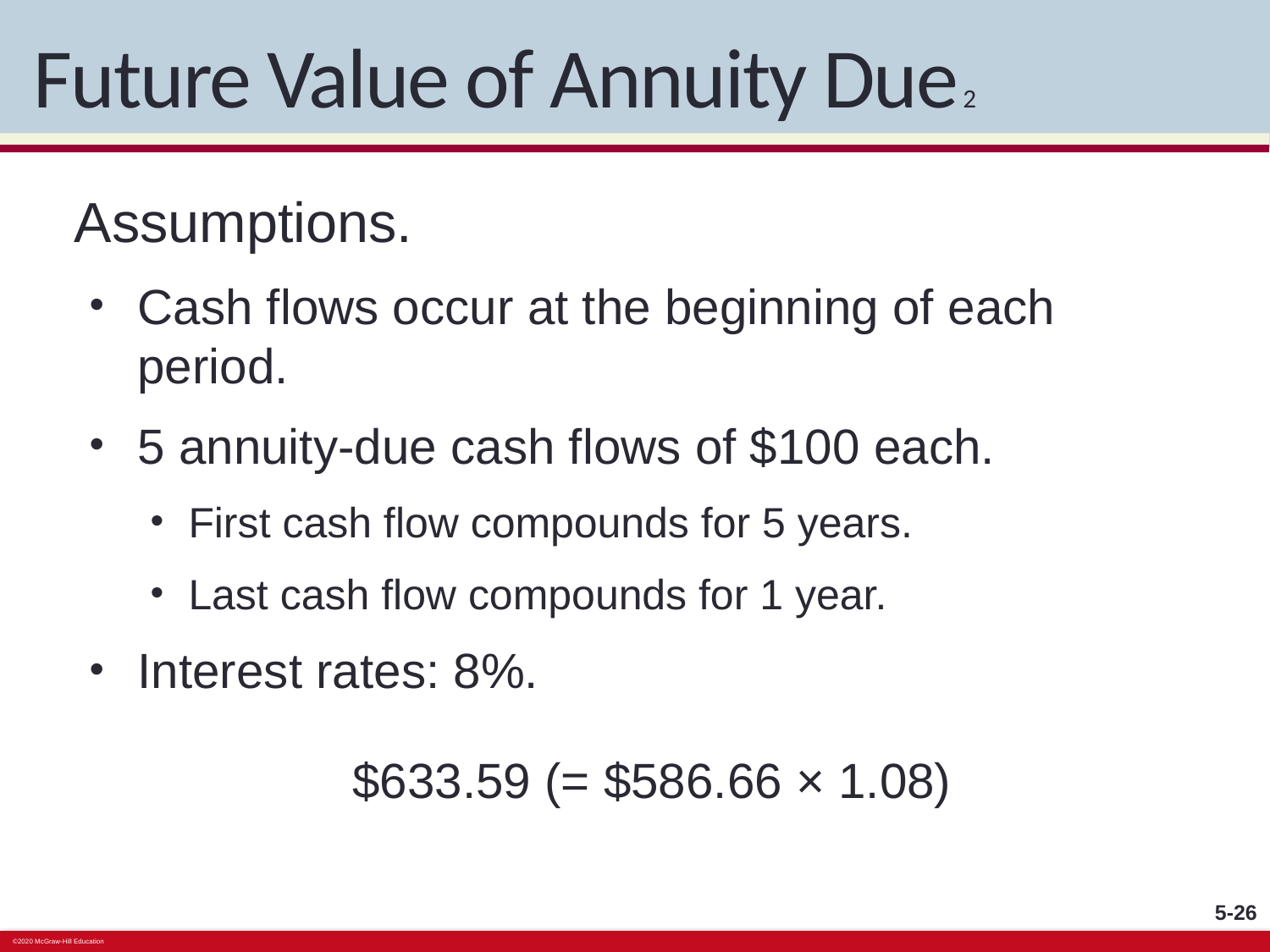

# Future Value of Annuity Due 2
Assumptions.
Cash flows occur at the beginning of each period.
5 annuity-due cash flows of $100 each.
First cash flow compounds for 5 years.
Last cash flow compounds for 1 year.
Interest rates: 8%.
$633.59 (= $586.66 × 1.08)